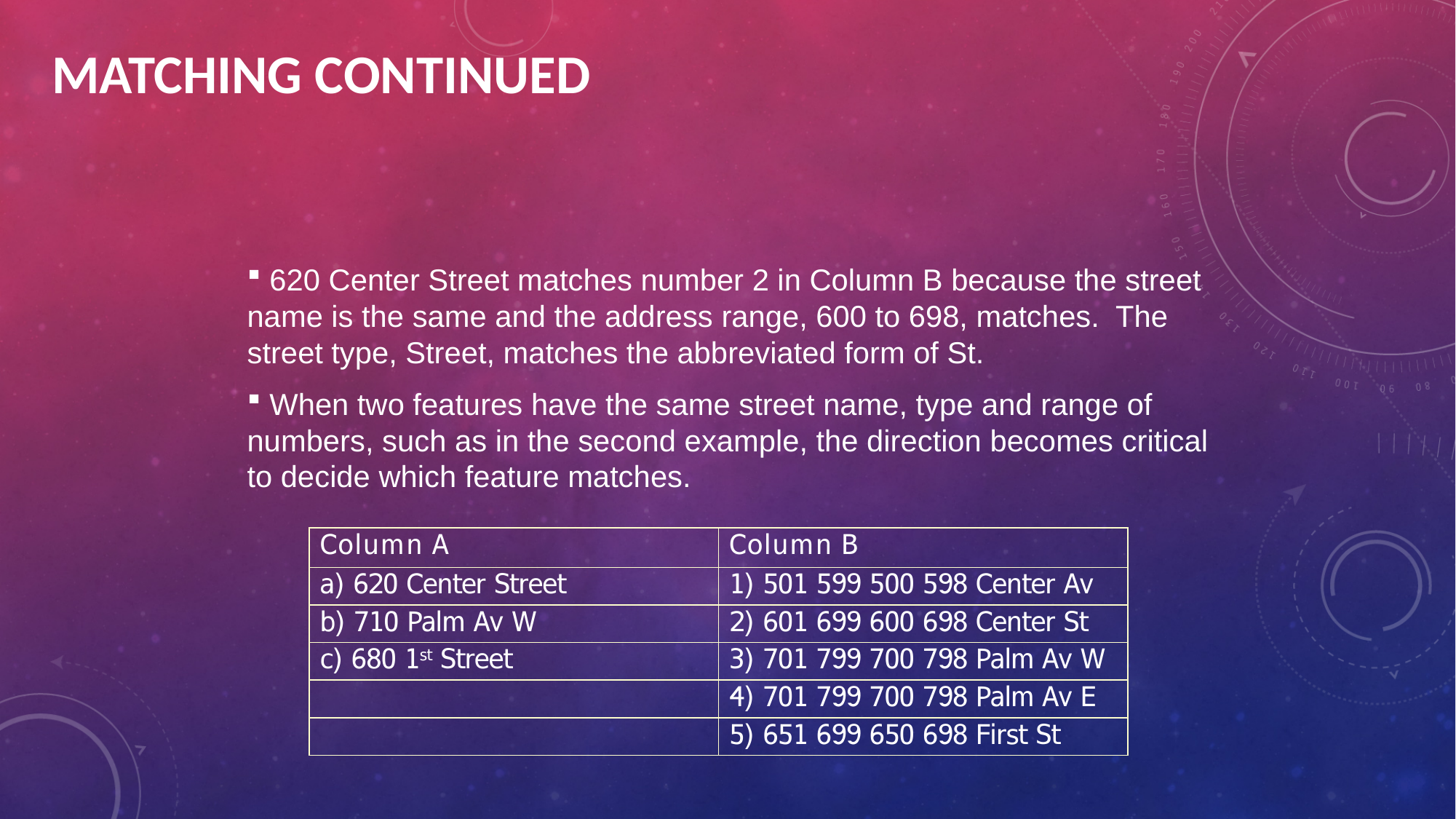

Matching continued

 620 Center Street matches number 2 in Column B because the street name is the same and the address range, 600 to 698, matches.  The street type, Street, matches the abbreviated form of St.
 When two features have the same street name, type and range of numbers, such as in the second example, the direction becomes critical to decide which feature matches.
| Column A | Column B |
| --- | --- |
| a) 620 Center Street | 1) 501 599 500 598 Center Av |
| b) 710 Palm Av W | 2) 601 699 600 698 Center St |
| c) 680 1st Street | 3) 701 799 700 798 Palm Av W |
|  | 4) 701 799 700 798 Palm Av E |
|  | 5) 651 699 650 698 First St |